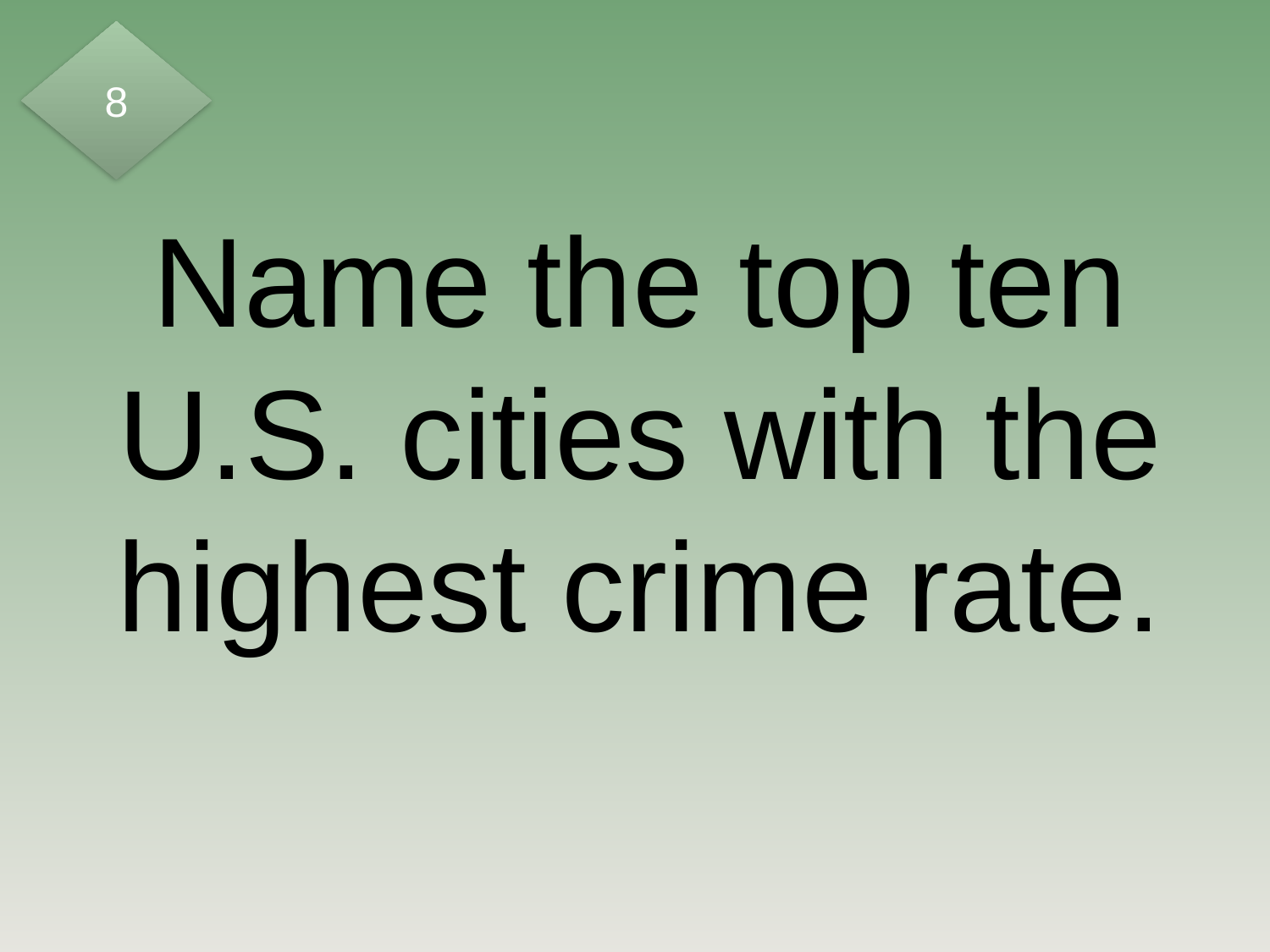

8
# Name the top ten U.S. cities with the highest crime rate.